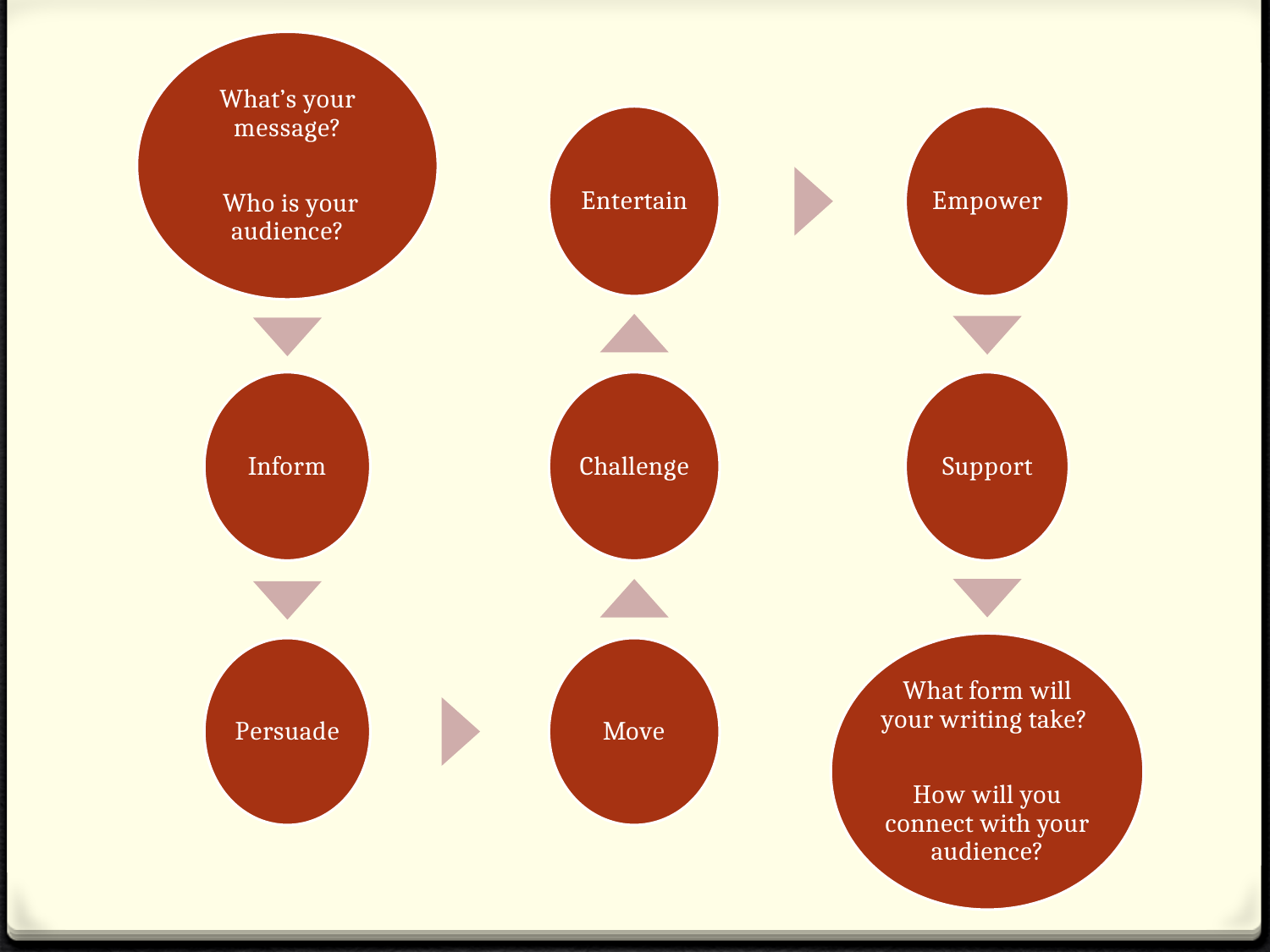

What’s your message?

 Who is your audience?
Inform
Persuade
Move
Challenge
Entertain
Empower
Support
What form will your writing take?

How will you connect with your audience?